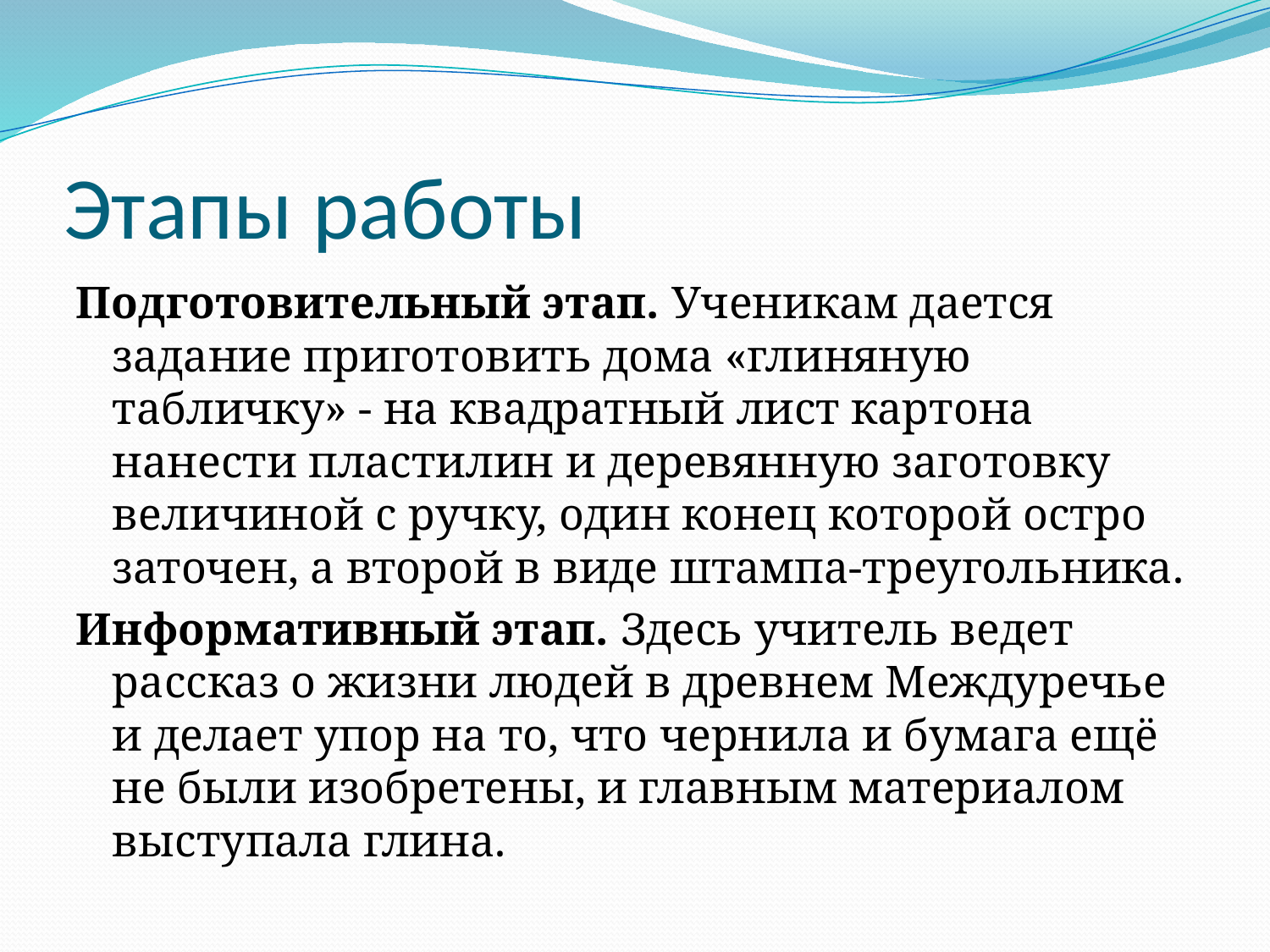

# Этапы работы
Подготовительный этап. Ученикам дается задание приготовить дома «глиняную табличку» - на квадратный лист картона нанести пластилин и деревянную заготовку величиной с ручку, один конец которой остро заточен, а второй в виде штампа-треугольника.
Информативный этап. Здесь учитель ведет рассказ о жизни людей в древнем Междуречье и делает упор на то, что чернила и бумага ещё не были изобретены, и главным материалом выступала глина.